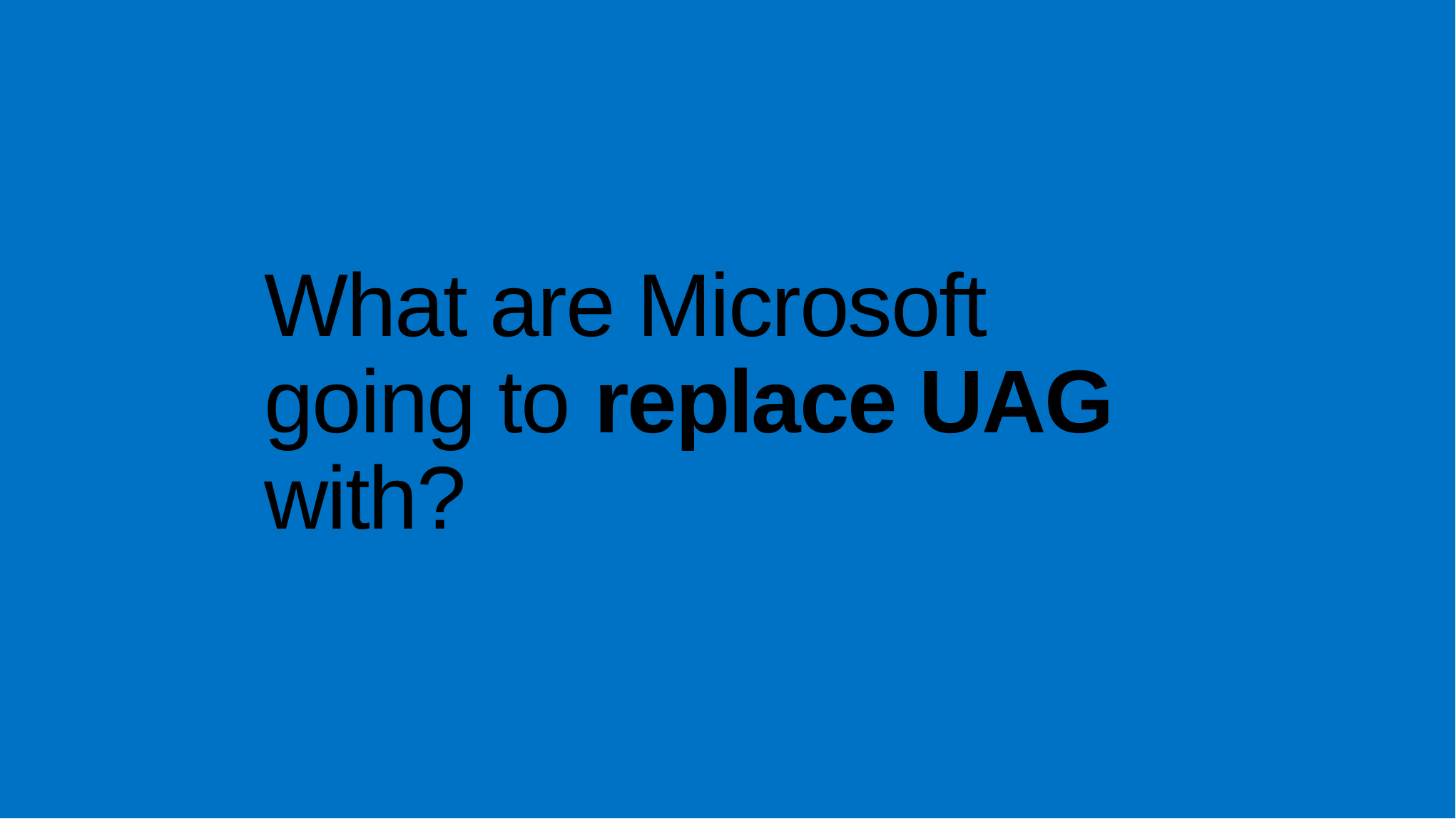

# What are Microsoft going to replace UAG with?